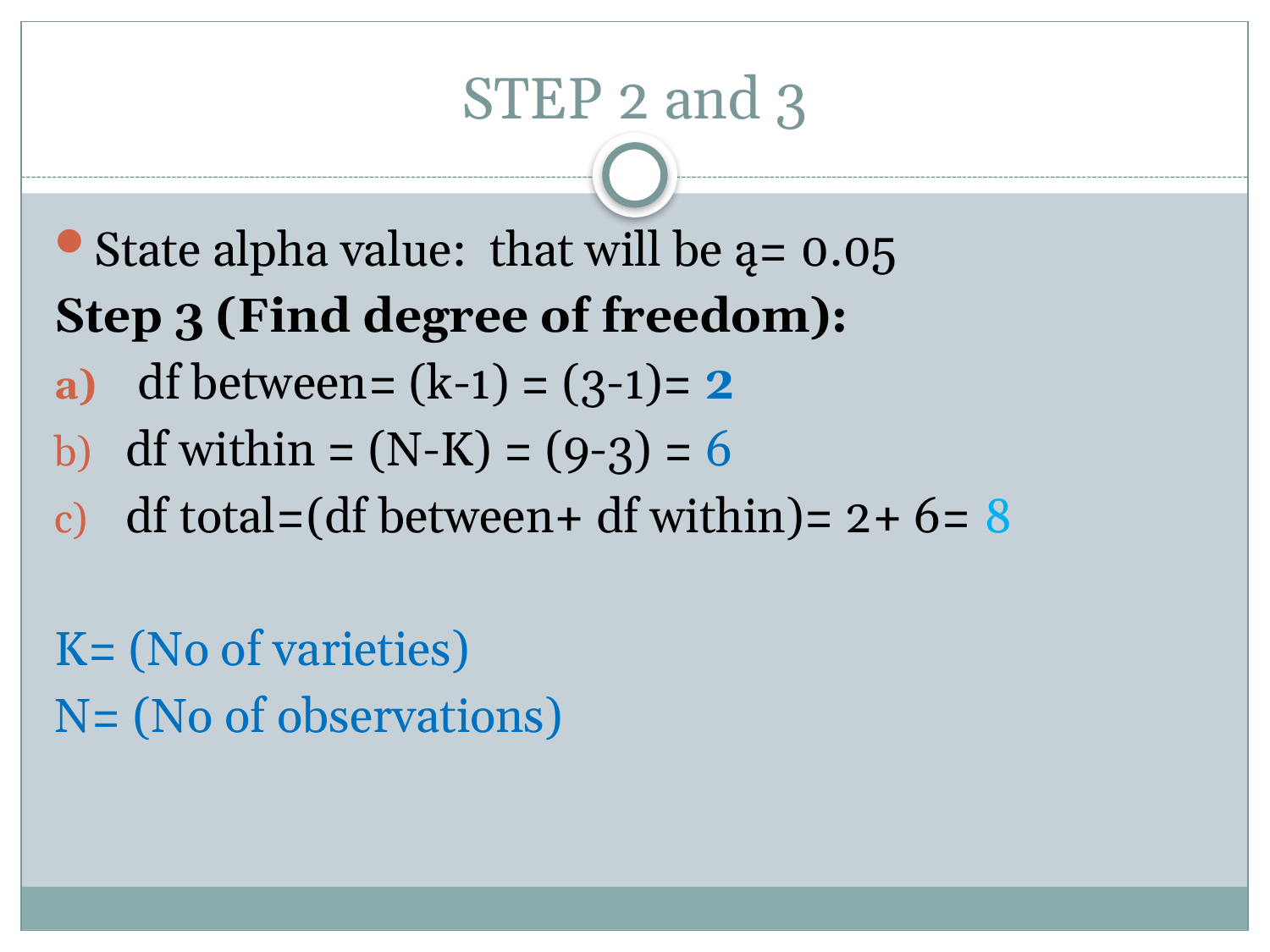

# STEP 2 and 3
State alpha value:  that will be ą= 0.05
Step 3 (Find degree of freedom):
 df between= (k-1) = (3-1)= 2
df within = (N-K) = (9-3) = 6
df total=(df between+ df within)= 2+ 6= 8

K= (No of varieties)
N= (No of observations)